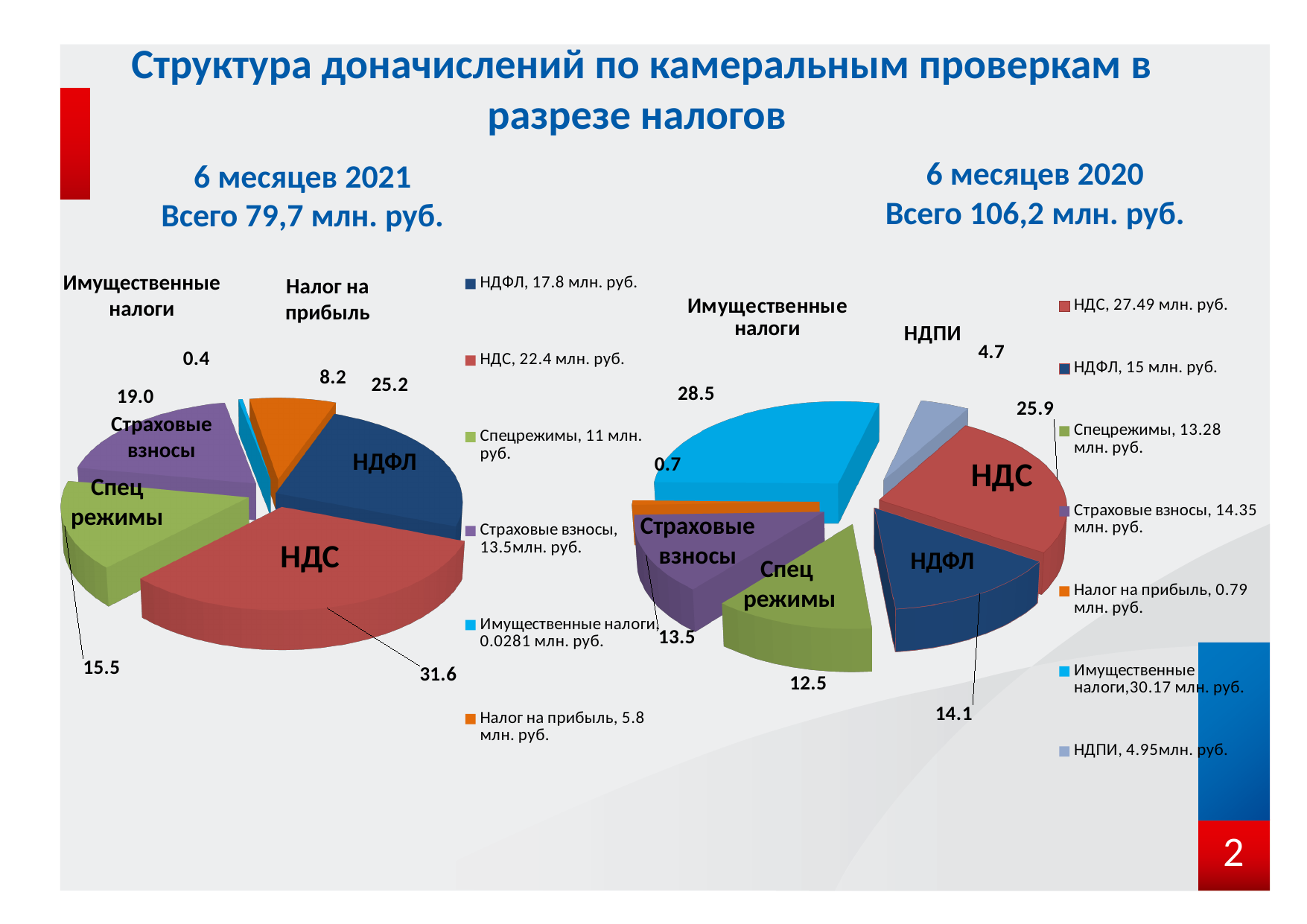

# Структура доначислений по камеральным проверкам в разрезе налогов
6 месяцев 2020
Всего 106,2 млн. руб.
6 месяцев 2021
Всего 79,7 млн. руб.

[unsupported chart]

[unsupported chart]

Имущественные налоги
Налог на прибыль
Страховые взносы
НДФЛ
Спец режимы

Страховые взносы
НДС
НДФЛ
Спец
режимы
2